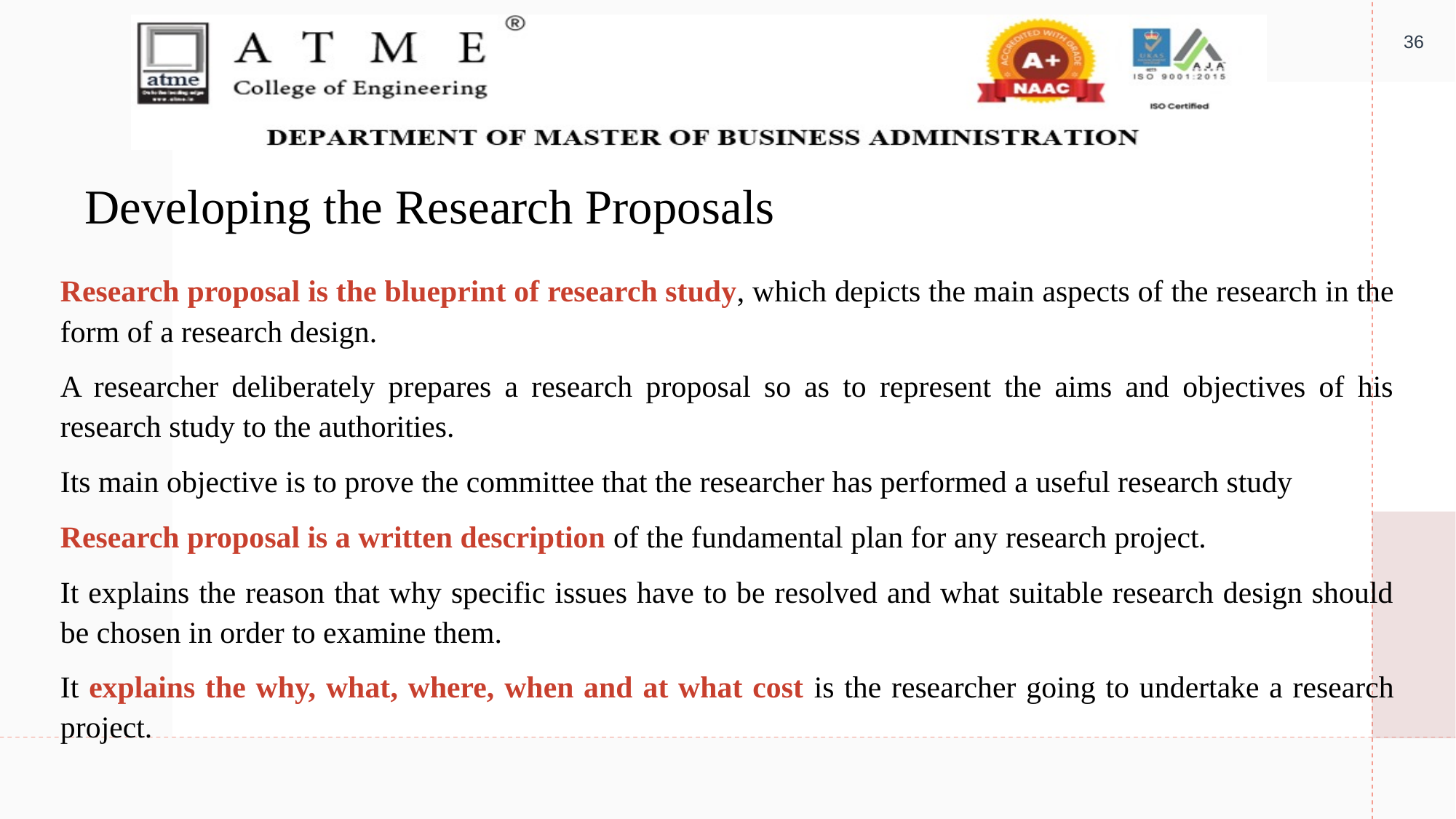

36
# Developing the Research Proposals
Research proposal is the blueprint of research study, which depicts the main aspects of the research in the form of a research design.
A researcher deliberately prepares a research proposal so as to represent the aims and objectives of his research study to the authorities.
Its main objective is to prove the committee that the researcher has performed a useful research study
Research proposal is a written description of the fundamental plan for any research project.
It explains the reason that why specific issues have to be resolved and what suitable research design should be chosen in order to examine them.
It explains the why, what, where, when and at what cost is the researcher going to undertake a research project.